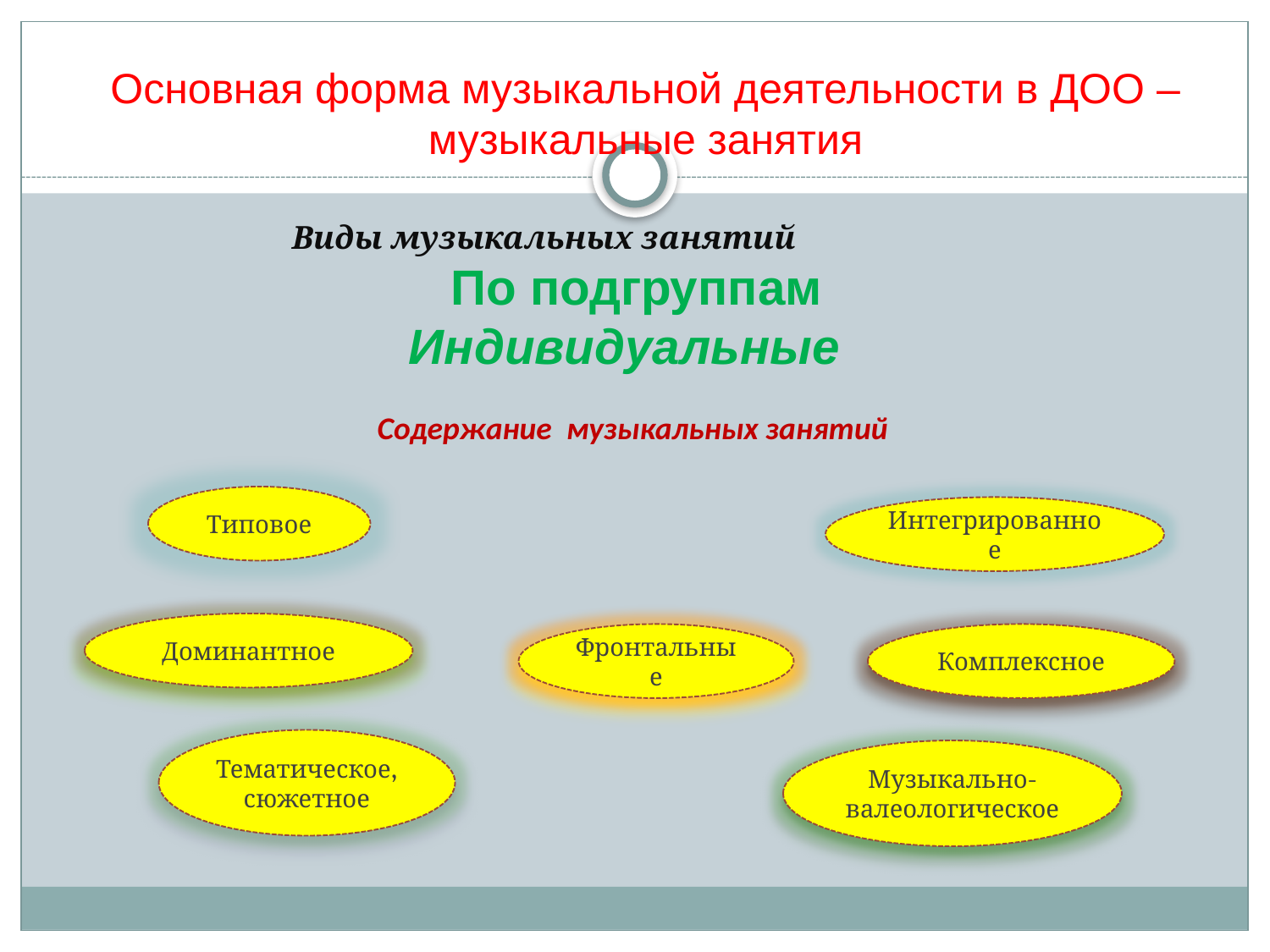

# Основная форма музыкальной деятельности в ДОО –музыкальные занятия
Виды музыкальных занятий
   По подгруппам
Индивидуальные

Содержание  музыкальных занятий
Типовое
Интегрированное
Доминантное
Фронтальные
Комплексное
Тематическое, сюжетное
Музыкально-валеологическое